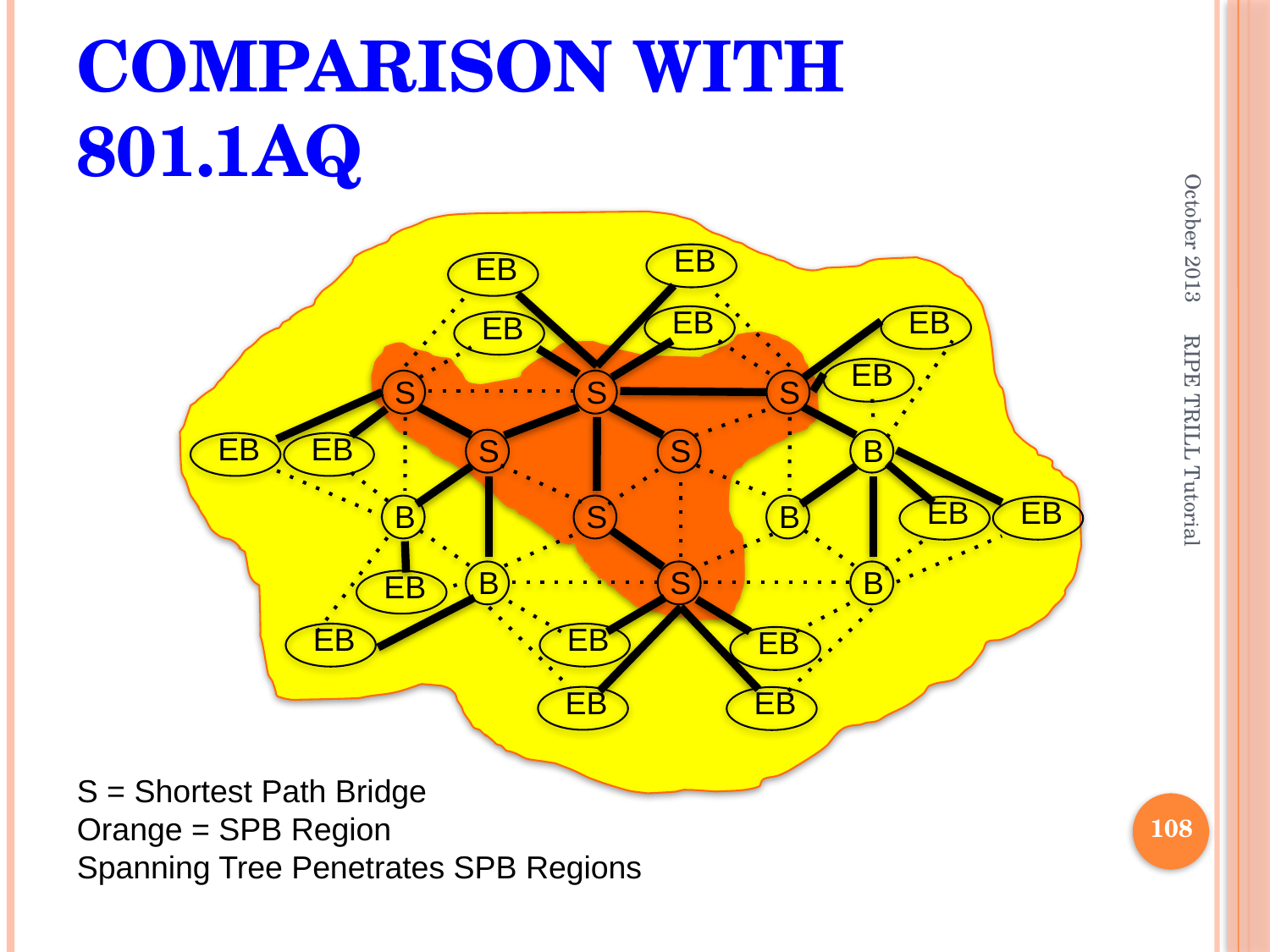

# Comparison with 801.1aq
October 2013

EB

EB

EB

EB

EB

EB

S

S

S

EB

EB

S

S

B

EB

EB

B

S

B

RIPE TRILL Tutorial
B

S

B

EB

EB

EB

EB

EB

EB

S = Shortest Path Bridge
Orange = SPB Region
Spanning Tree Penetrates SPB Regions
108